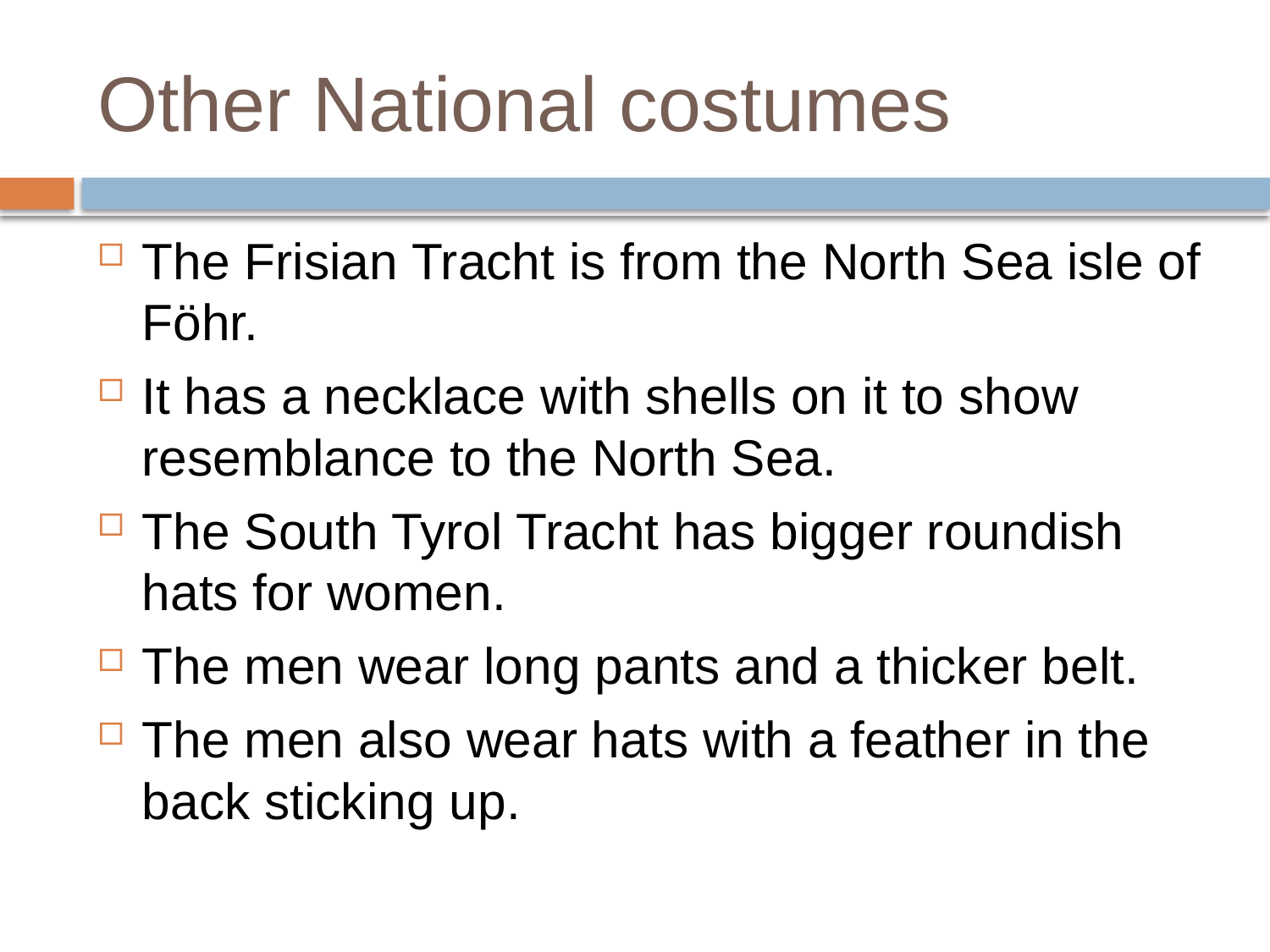

# Other National costumes
The Frisian Tracht is from the North Sea isle of Föhr.
It has a necklace with shells on it to show resemblance to the North Sea.
The South Tyrol Tracht has bigger roundish hats for women.
The men wear long pants and a thicker belt.
The men also wear hats with a feather in the back sticking up.